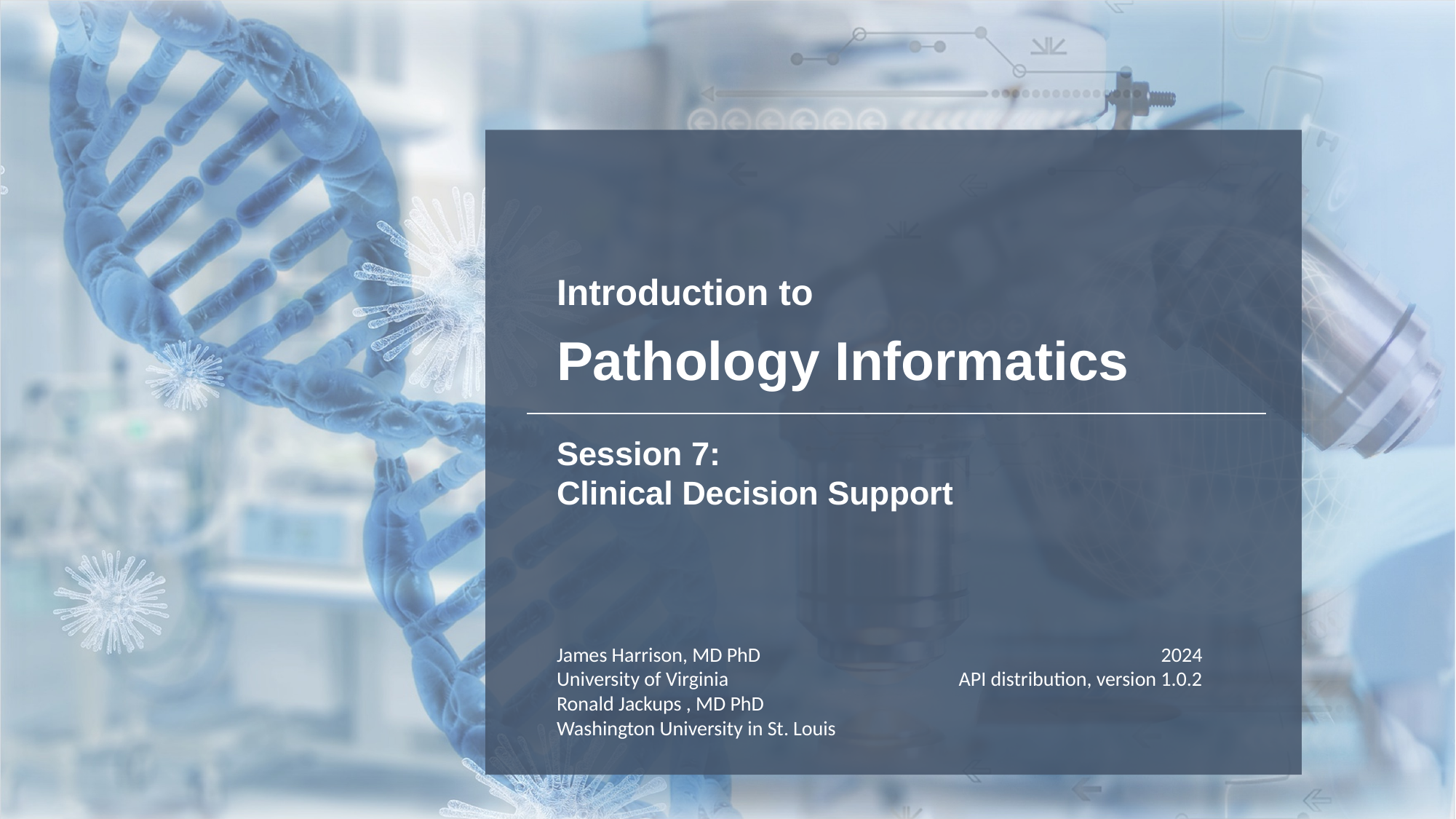

# Introduction to Pathology Informatics
Session 7:
Clinical Decision Support
James Harrison, MD PhD
University of Virginia
Ronald Jackups , MD PhD
Washington University in St. Louis
2024
API distribution, version 1.0.2